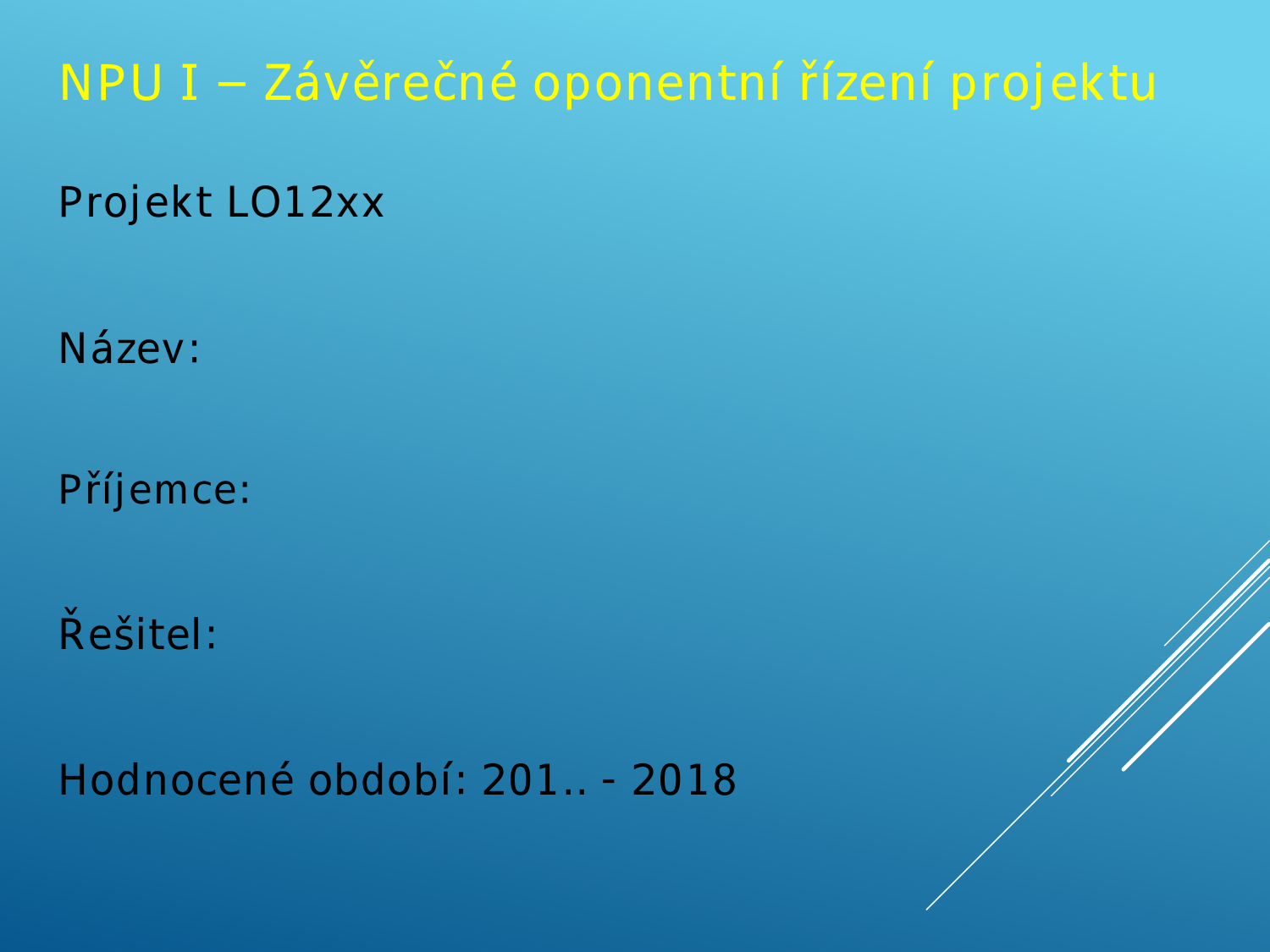

NPU I – Závěrečné oponentní řízení projektu
Projekt LO12xx

Název:

Příjemce:

Řešitel:

Hodnocené období: 201.. - 2018